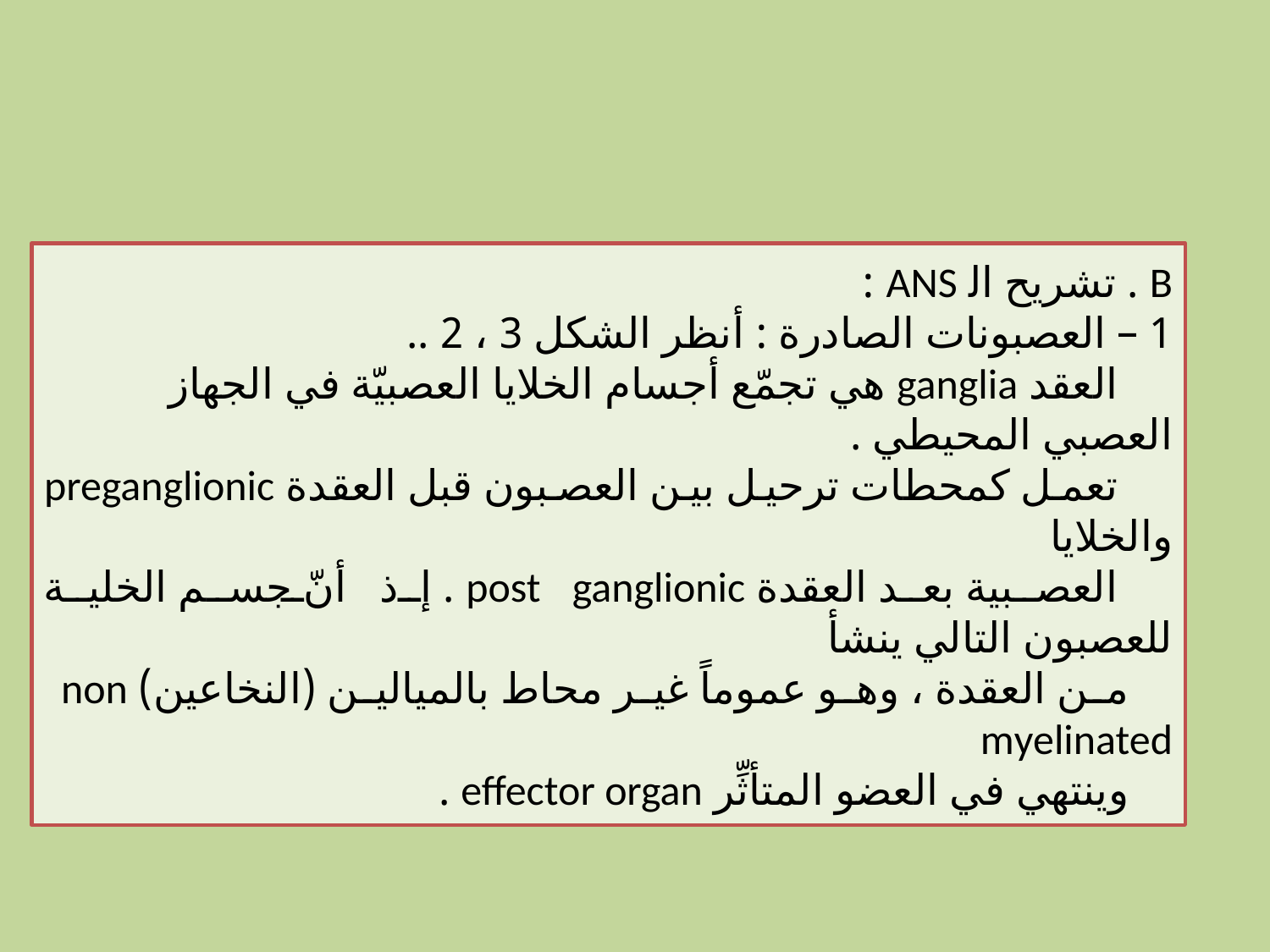

#

B . تشريح اﻟ ANS :
1 – العصبونات الصادرة : أنظر الشكل 3 ، 2 ..
     العقد ganglia هي تجمّع أجسام الخلايا العصبيّة في الجهاز العصبي المحيطي .
     تعمل كمحطات ترحيل بين العصبون قبل العقدة preganglionic والخلايا
     العصبية بعد العقدة post ganglionic . إذ أنّ جسم الخلية للعصبون التالي ينشأ
    من العقدة ، وهو عموماً غير محاط بالميالين (النخاعين) non myelinated
    وينتهي في العضو المتأثِّر effector organ .